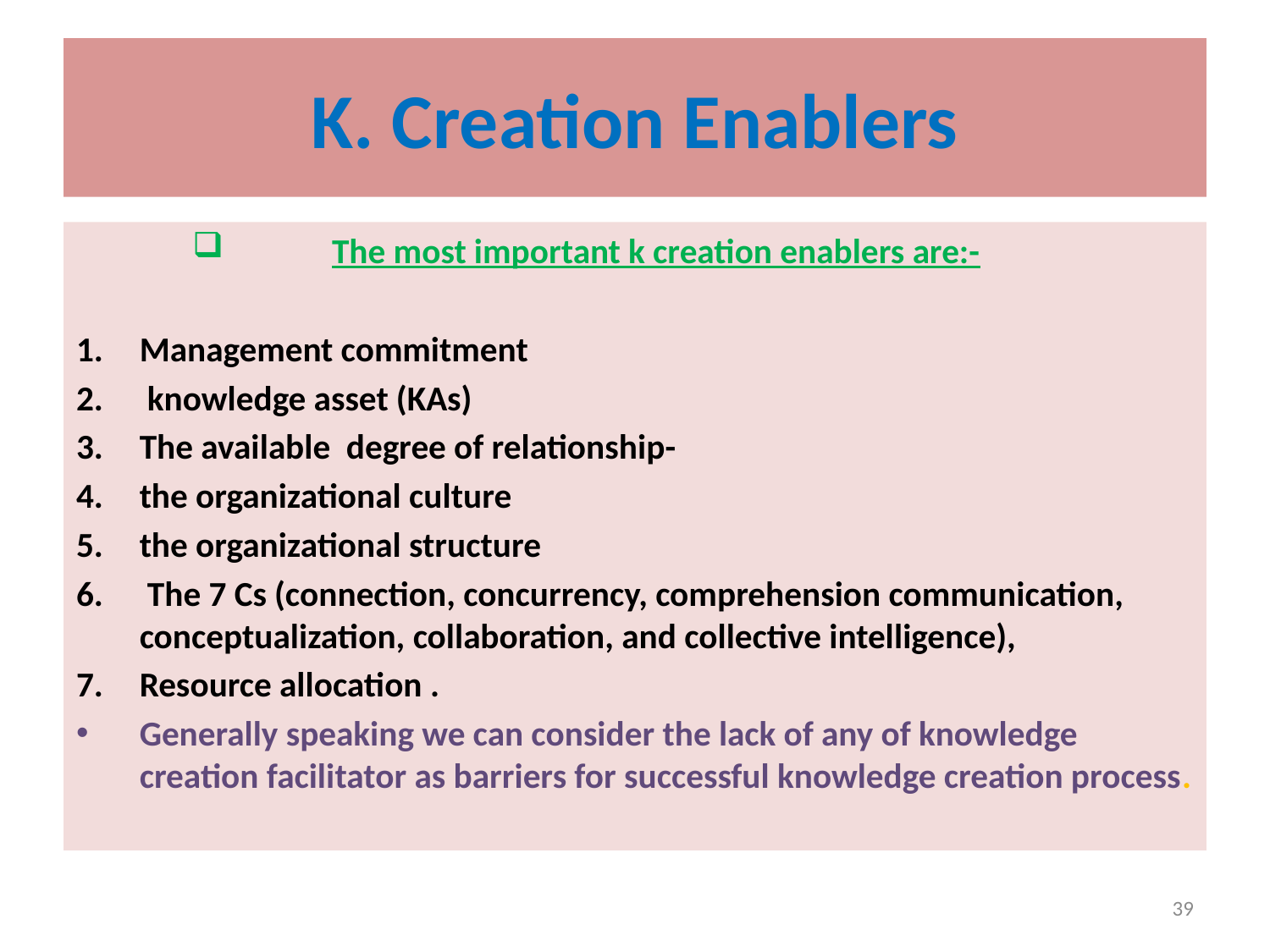

# K. Creation Enablers
The most important k creation enablers are:-

Management commitment
 knowledge asset (KAs)
The available  degree of relationship-
the organizational culture
the organizational structure
 The 7 Cs (connection, concurrency, comprehension communication, conceptualization, collaboration, and collective intelligence),
Resource allocation .
Generally speaking we can consider the lack of any of knowledge creation facilitator as barriers for successful knowledge creation process.

39